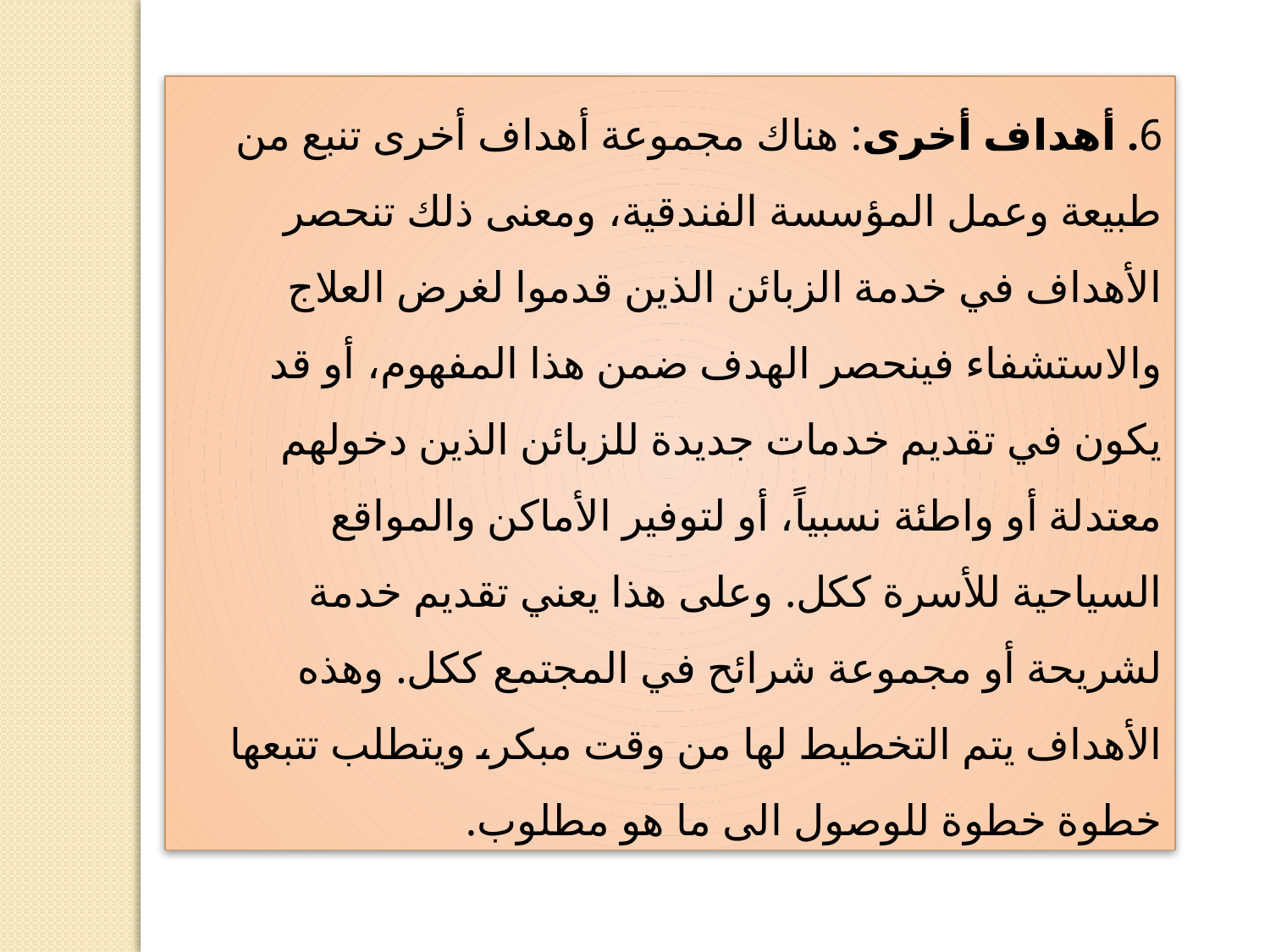

6. أهداف أخرى: هناك مجموعة أهداف أخرى تنبع من طبيعة وعمل المؤسسة الفندقية، ومعنى ذلك تنحصر الأهداف في خدمة الزبائن الذين قدموا لغرض العلاج والاستشفاء فينحصر الهدف ضمن هذا المفهوم، أو قد يكون في تقديم خدمات جديدة للزبائن الذين دخولهم معتدلة أو واطئة نسبياً، أو لتوفير الأماكن والمواقع السياحية للأسرة ككل. وعلى هذا يعني تقديم خدمة لشريحة أو مجموعة شرائح في المجتمع ككل. وهذه الأهداف يتم التخطيط لها من وقت مبكر، ويتطلب تتبعها خطوة خطوة للوصول الى ما هو مطلوب.